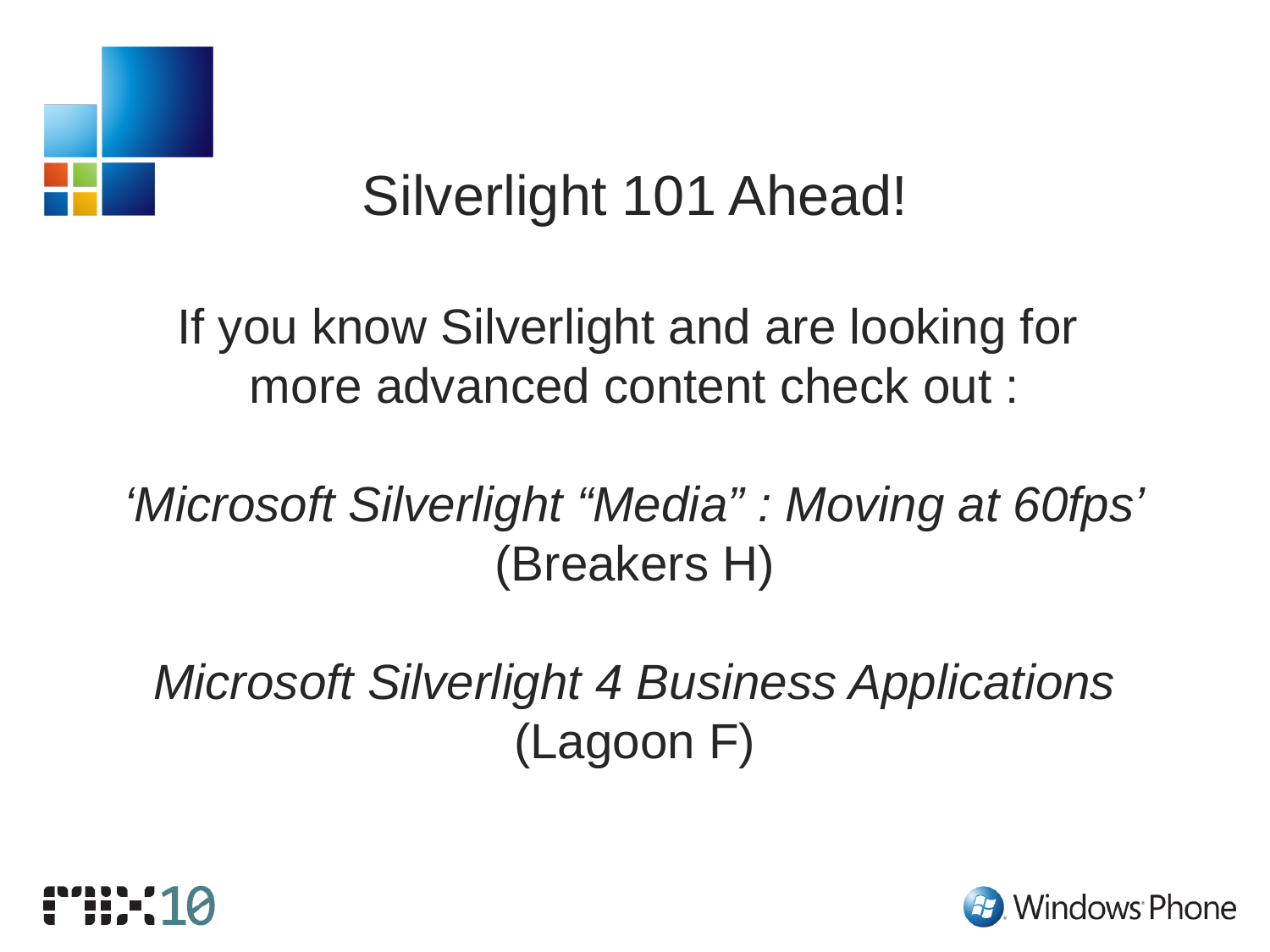

Silverlight 101 Ahead!
If you know Silverlight and are looking for
more advanced content check out :
‘Microsoft Silverlight “Media” : Moving at 60fps’
(Breakers H)

Microsoft Silverlight 4 Business Applications
(Lagoon F)